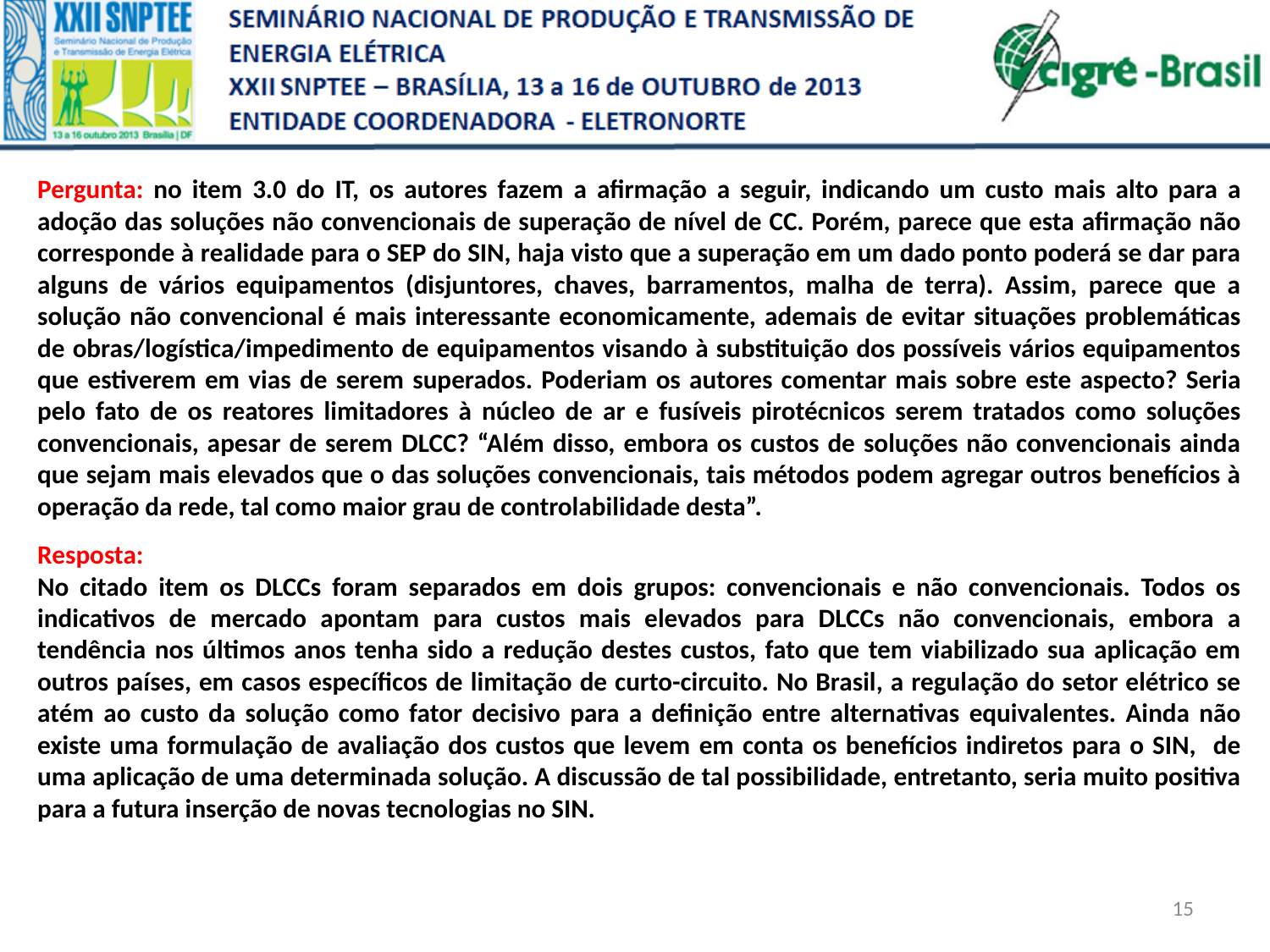

Pergunta: no item 3.0 do IT, os autores fazem a afirmação a seguir, indicando um custo mais alto para a adoção das soluções não convencionais de superação de nível de CC. Porém, parece que esta afirmação não corresponde à realidade para o SEP do SIN, haja visto que a superação em um dado ponto poderá se dar para alguns de vários equipamentos (disjuntores, chaves, barramentos, malha de terra). Assim, parece que a solução não convencional é mais interessante economicamente, ademais de evitar situações problemáticas de obras/logística/impedimento de equipamentos visando à substituição dos possíveis vários equipamentos que estiverem em vias de serem superados. Poderiam os autores comentar mais sobre este aspecto? Seria pelo fato de os reatores limitadores à núcleo de ar e fusíveis pirotécnicos serem tratados como soluções convencionais, apesar de serem DLCC? “Além disso, embora os custos de soluções não convencionais ainda que sejam mais elevados que o das soluções convencionais, tais métodos podem agregar outros benefícios à operação da rede, tal como maior grau de controlabilidade desta”.

Resposta:
No citado item os DLCCs foram separados em dois grupos: convencionais e não convencionais. Todos os indicativos de mercado apontam para custos mais elevados para DLCCs não convencionais, embora a tendência nos últimos anos tenha sido a redução destes custos, fato que tem viabilizado sua aplicação em outros países, em casos específicos de limitação de curto-circuito. No Brasil, a regulação do setor elétrico se atém ao custo da solução como fator decisivo para a definição entre alternativas equivalentes. Ainda não existe uma formulação de avaliação dos custos que levem em conta os benefícios indiretos para o SIN,  de uma aplicação de uma determinada solução. A discussão de tal possibilidade, entretanto, seria muito positiva para a futura inserção de novas tecnologias no SIN.
15